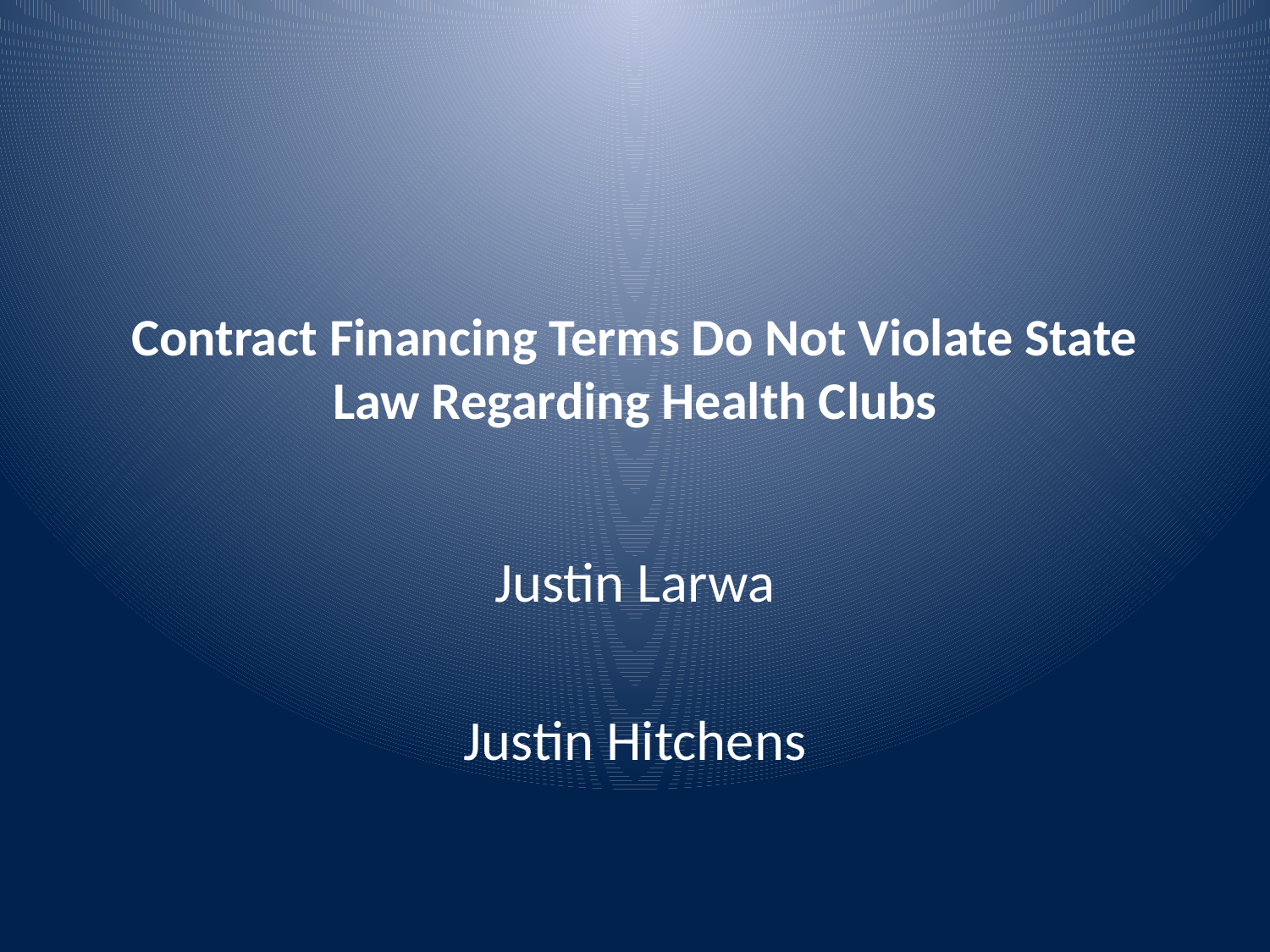

# Contract Financing Terms Do Not Violate State Law Regarding Health Clubs
Justin Larwa

Justin Hitchens